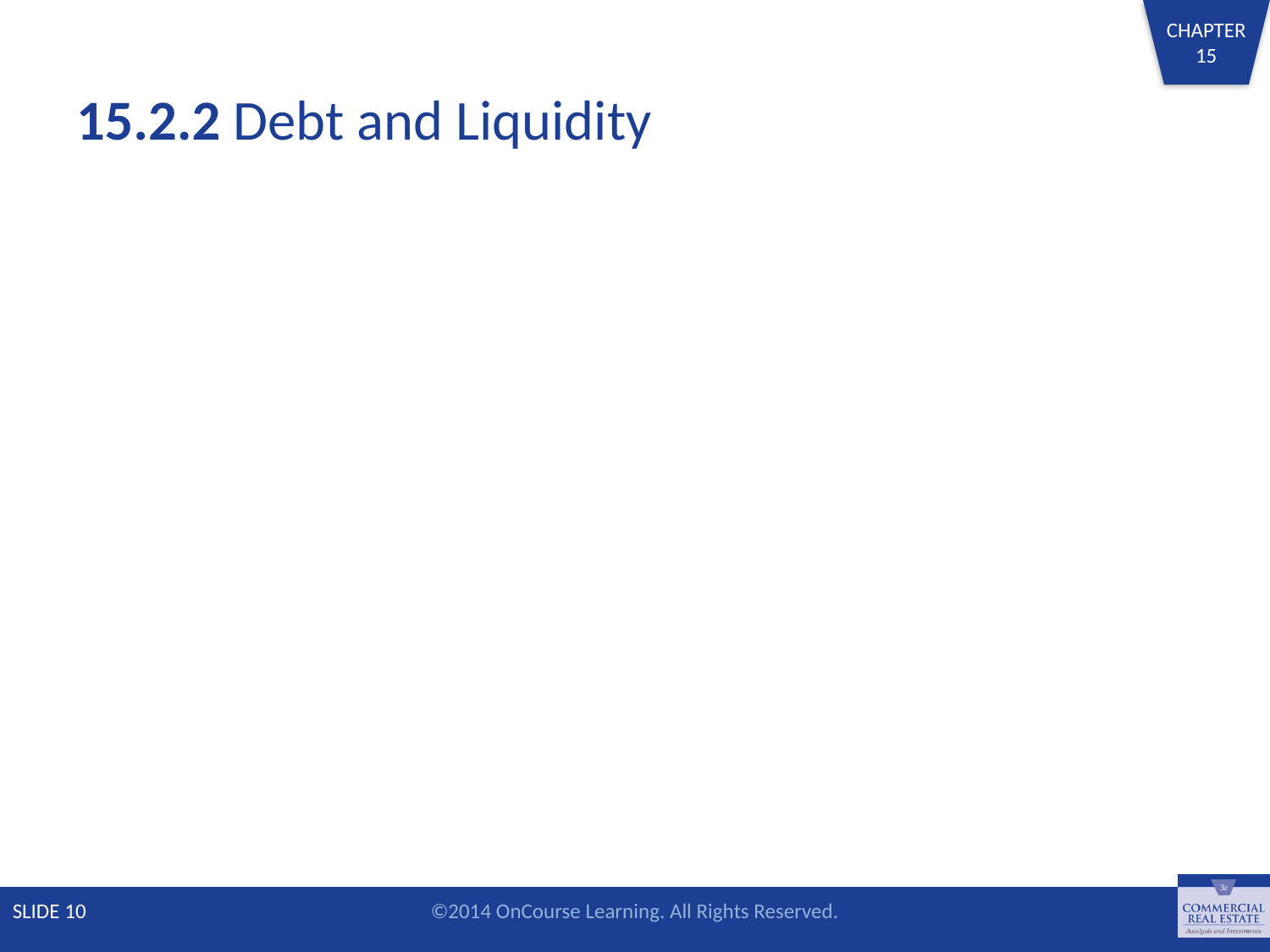

# 15.2.2 Debt and Liquidity

SLIDE 10